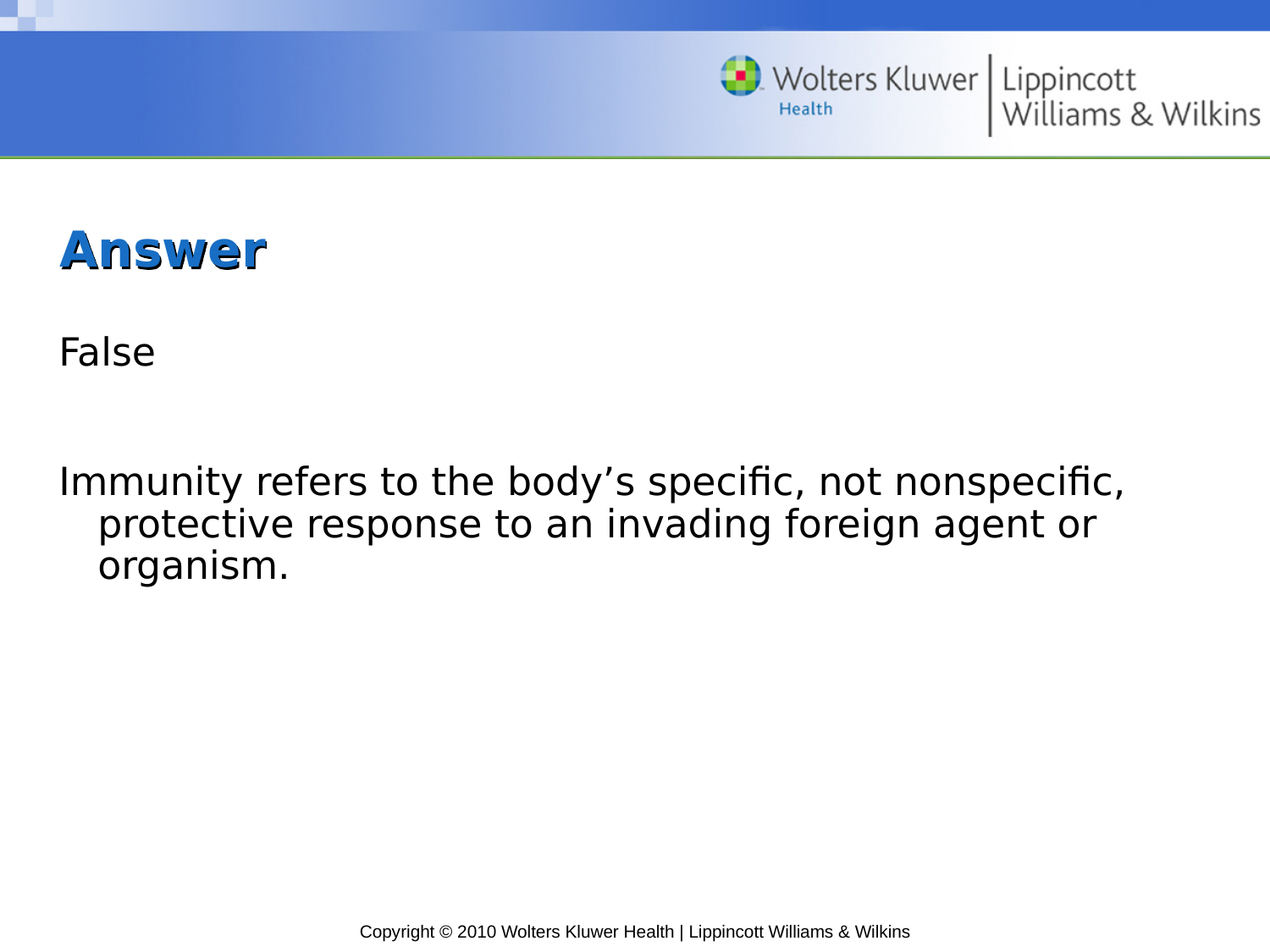

# Answer
False

Immunity refers to the body’s specific, not nonspecific, protective response to an invading foreign agent or organism.